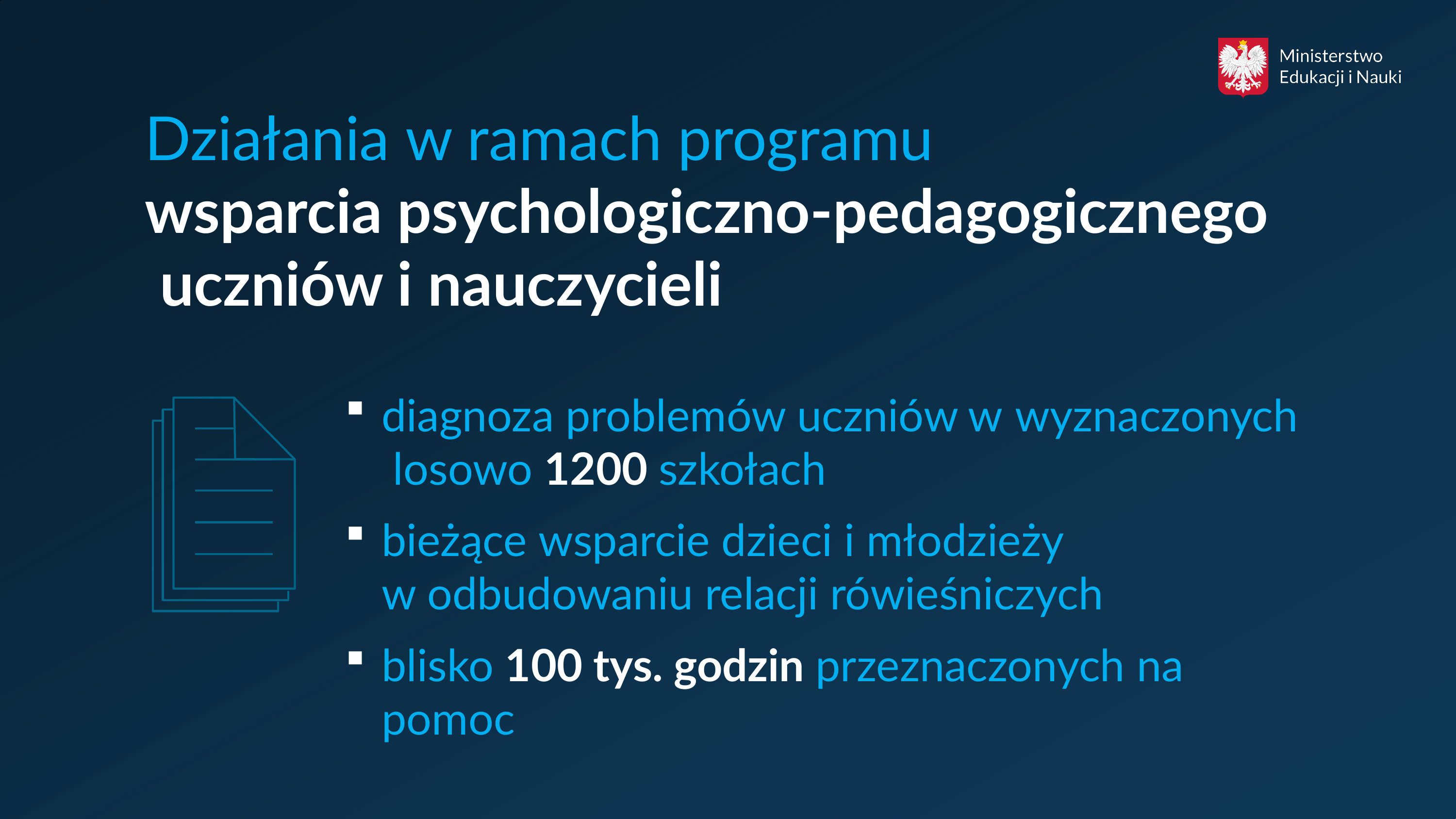

# Działania w ramach programu
wsparcia psychologiczno-pedagogicznego  uczniów i nauczycieli
diagnoza problemów uczniów w wyznaczonych  losowo 1200 szkołach
bieżące wsparcie dzieci i młodzieży
w odbudowaniu relacji rówieśniczych
blisko 100 tys. godzin przeznaczonych na pomoc